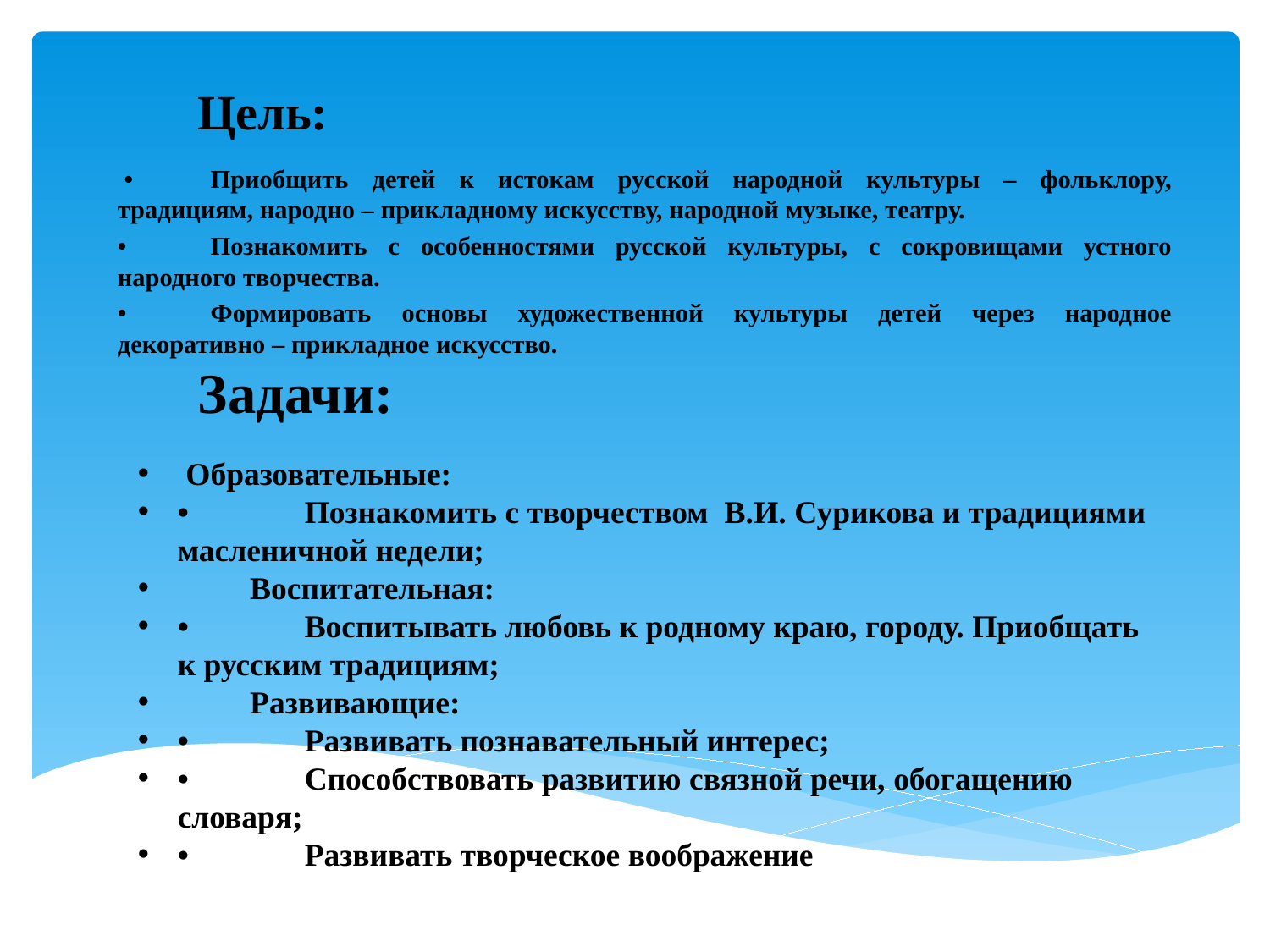

# Цель:
 •	Приобщить детей к истокам русской народной культуры – фольклору, традициям, народно – прикладному искусству, народной музыке, театру.
•	Познакомить с особенностями русской культуры, с сокровищами устного народного творчества.
•	Формировать основы художественной культуры детей через народное декоративно – прикладное искусство.

Задачи:

 Образовательные:
•	Познакомить с творчеством  В.И. Сурикова и традициями масленичной недели;
         Воспитательная:
•	Воспитывать любовь к родному краю, городу. Приобщать к русским традициям;
         Развивающие:
•	Развивать познавательный интерес;
•	Способствовать развитию связной речи, обогащению словаря;
•	Развивать творческое воображение